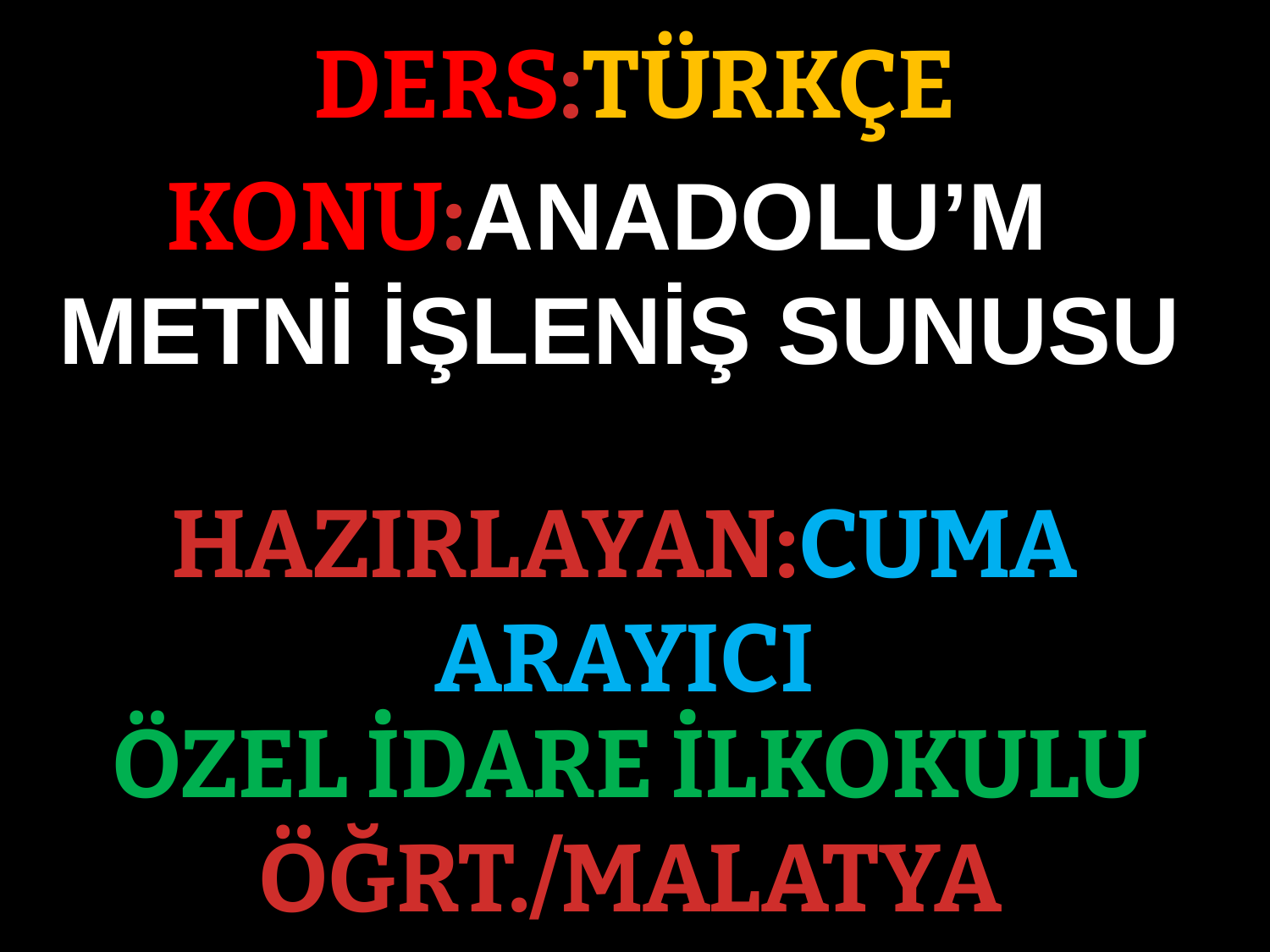

DERS:TÜRKÇE
KONU:ANADOLU’M  METNİ İŞLENİŞ SUNUSU
www.sorubak.com
HAZIRLAYAN:CUMA ARAYICI
ÖZEL İDARE İLKOKULU ÖĞRT./MALATYA